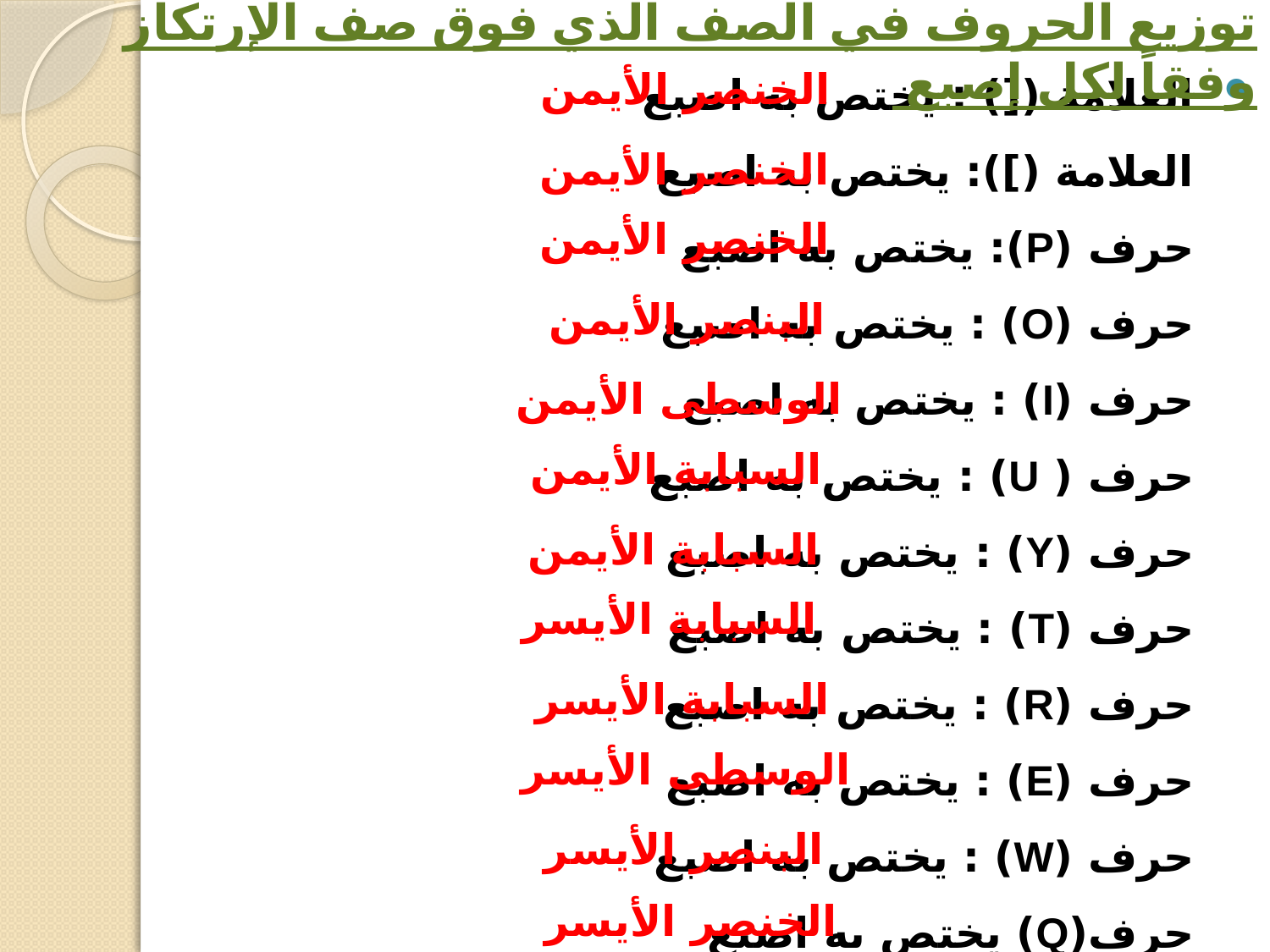

# توزيع الحروف في الصف الذي فوق صف الإرتكاز وفقاً لكل إصبع
العلامة ([) : يختص به اصبع  
العلامة (]): يختص به اصبع
حرف (P): يختص به اصبع
حرف (O) : يختص به اصبع  
حرف (I) : يختص به اصبع
حرف ( U) : يختص به اصبع
حرف (Y) : يختص به اصبع  
حرف (T) : يختص به اصبع
حرف (R) : يختص به اصبع 
حرف (E) : يختص به اصبع 
حرف (W) : يختص به اصبع  
حرف(Q) يختص به اصبع

كما يمكن توزيعها بالعكس كل حرف ومايقابله من حروف  كما يلي >>
الخنصر الأيمن
الخنصر الأيمن
الخنصر الأيمن
البنصر الأيمن
الوسطى الأيمن
السبابة الأيمن
السبابة الأيمن
السبابة الأيسر
السبابة الأيسر
الوسطى الأيسر
البنصر الأيسر
الخنصر الأيسر